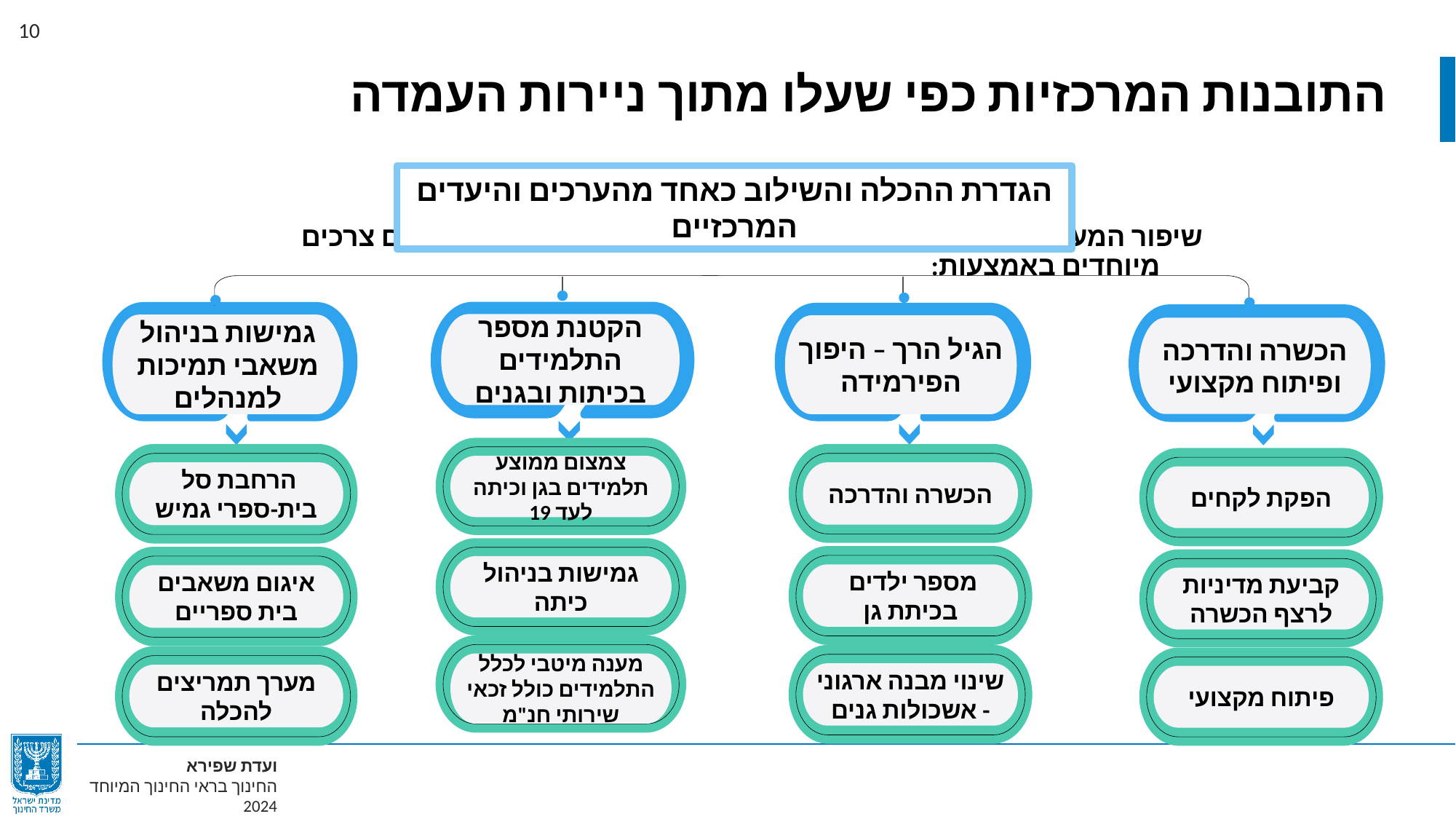

התובנות המרכזיות כפי שעלו מתוך ניירות העמדה
הגדרת ההכלה והשילוב כאחד מהערכים והיעדים המרכזיים
שיפור המענה של החינוך הכללי לכלל התלמידים ובפרט לתלמידים עם צרכים מיוחדים באמצעות:

הקטנת מספר התלמידים בכיתות ובגנים

צמצום ממוצע תלמידים בגן וכיתה לעד 19

גמישות בניהול כיתה

מענה מיטבי לכלל התלמידים כולל זכאי שירותי חנ"מ

גמישות בניהול משאבי תמיכות למנהלים

הרחבת סל
בית-ספרי גמיש

איגום משאבים בית ספריים

מערך תמריצים להכלה

הגיל הרך – היפוך הפירמידה

הכשרה והדרכה

מספר ילדים
בכיתת גן

שינוי מבנה ארגוני - אשכולות גנים

הכשרה והדרכה ופיתוח מקצועי

הפקת לקחים

קביעת מדיניות לרצף הכשרה

פיתוח מקצועי